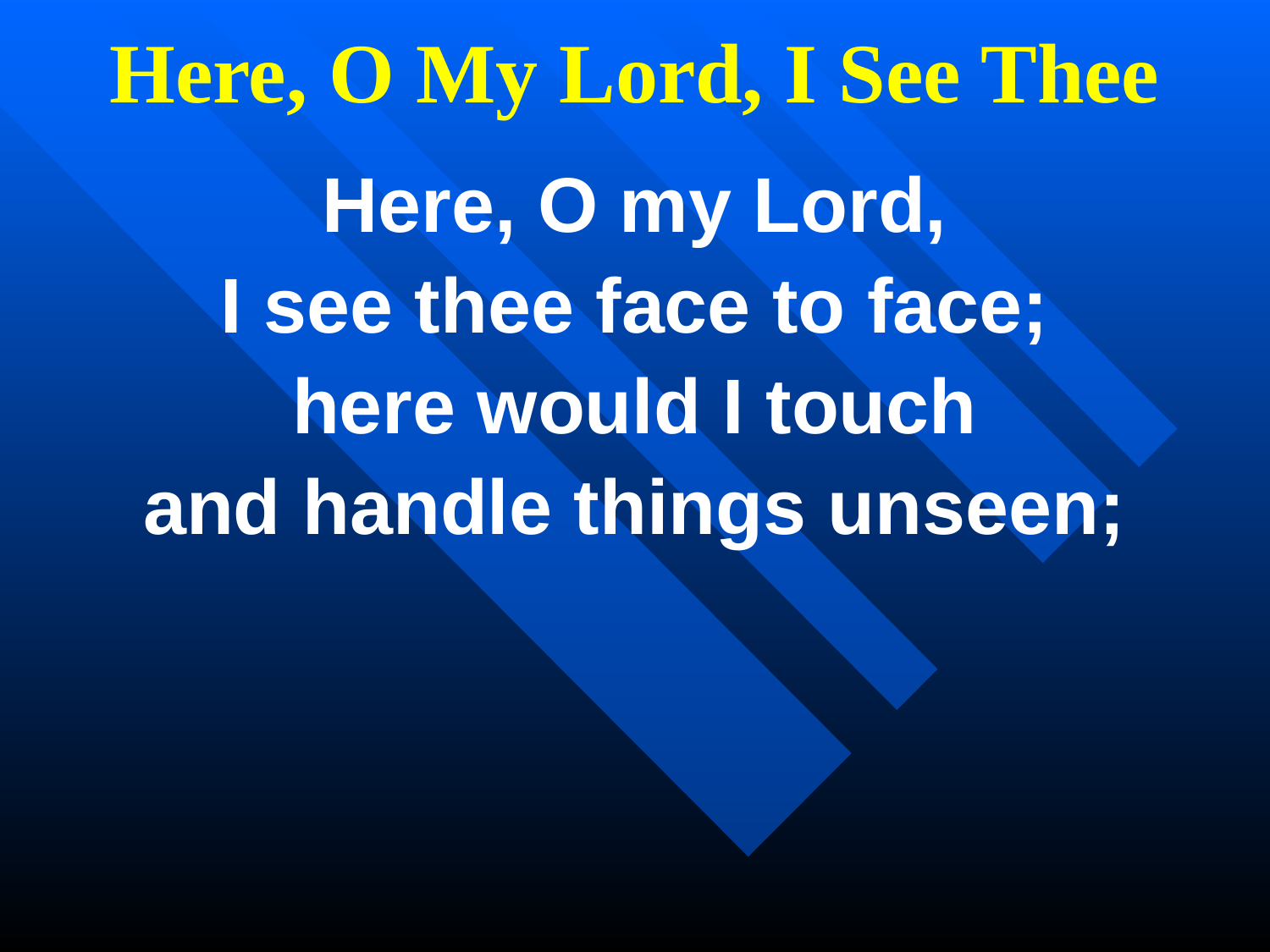

# Here, O My Lord, I See Thee
Here, O my Lord,
I see thee face to face;
here would I touch
and handle things unseen;